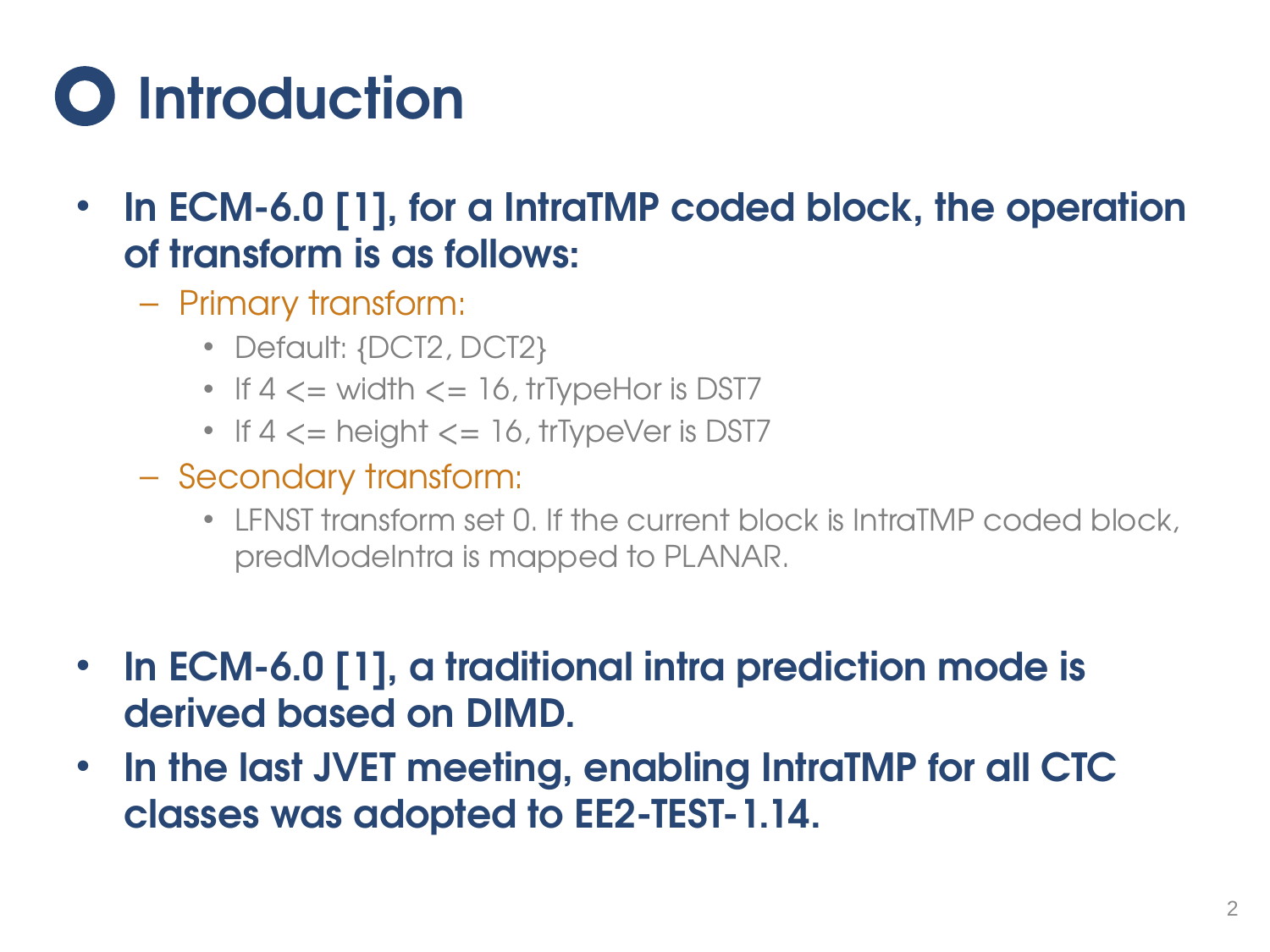

# Introduction
In ECM-6.0 [1], for a IntraTMP coded block, the operation of transform is as follows:
Primary transform:
Default: {DCT2, DCT2}
If 4 <= width <= 16, trTypeHor is DST7
If 4 <= height <= 16, trTypeVer is DST7
Secondary transform:
LFNST transform set 0. If the current block is IntraTMP coded block, predModeIntra is mapped to PLANAR.

In ECM-6.0 [1], a traditional intra prediction mode is derived based on DIMD.
In the last JVET meeting, enabling IntraTMP for all CTC classes was adopted to EE2-TEST-1.14.